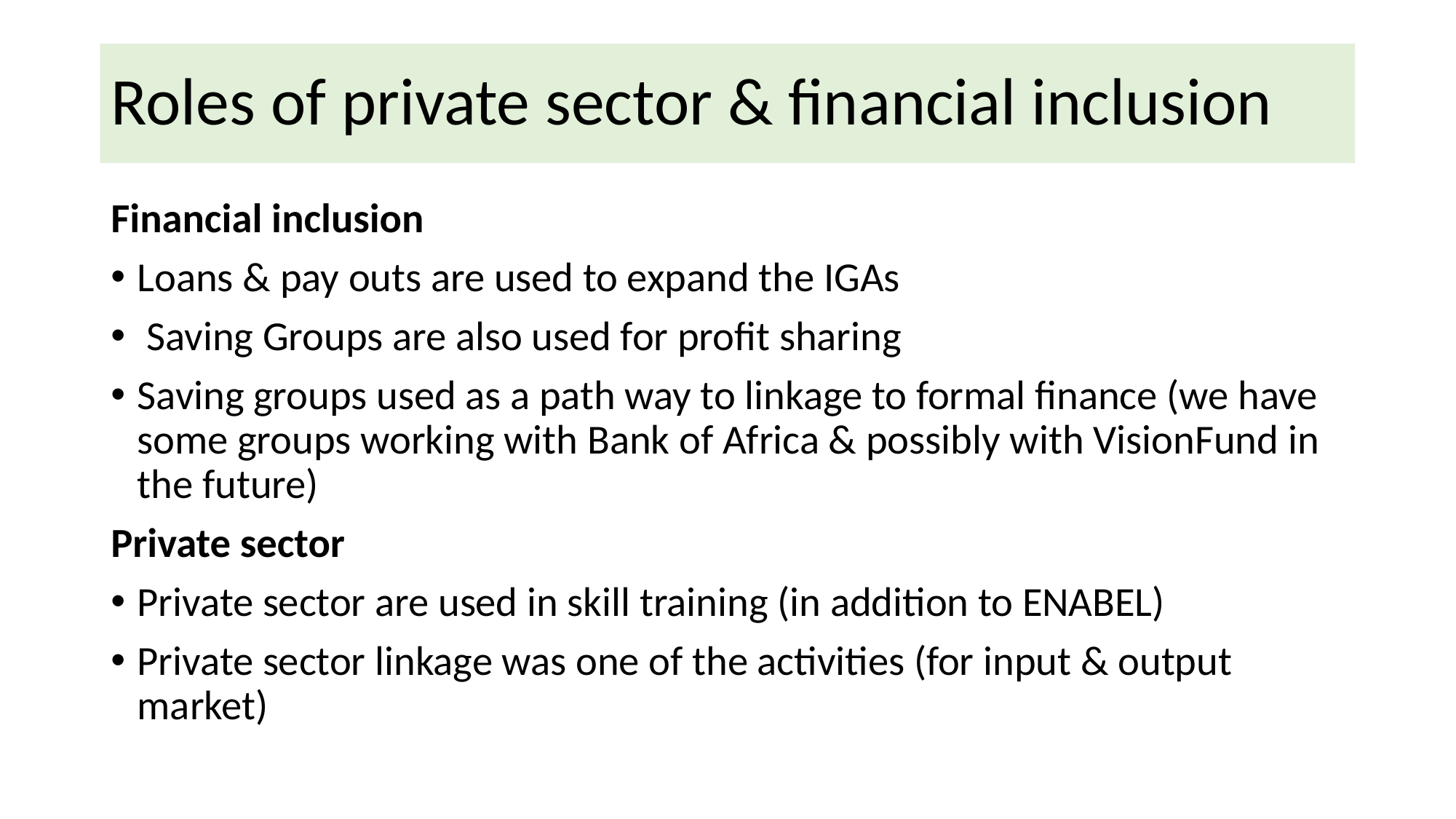

# Roles of private sector & financial inclusion
Financial inclusion
Loans & pay outs are used to expand the IGAs
 Saving Groups are also used for profit sharing
Saving groups used as a path way to linkage to formal finance (we have some groups working with Bank of Africa & possibly with VisionFund in the future)
Private sector
Private sector are used in skill training (in addition to ENABEL)
Private sector linkage was one of the activities (for input & output market)